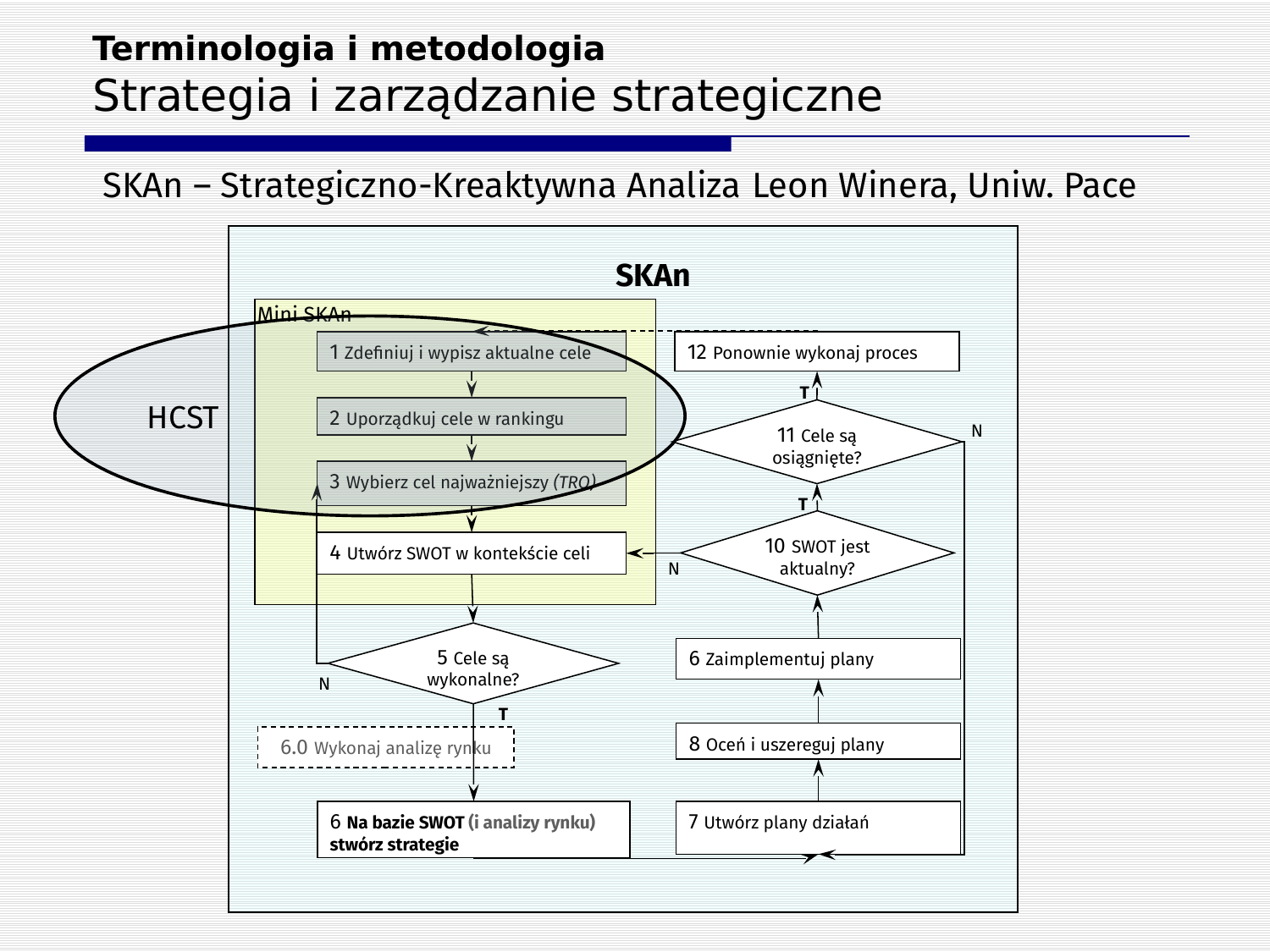

# Terminologia i metodologia Strategia i zarządzanie strategiczne
SKAn – Strategiczno-Kreaktywna Analiza Leon Winera, Uniw. Pace

SKAn
Mini SKAn
1 Zdefiniuj i wypisz aktualne cele
12 Ponownie wykonaj proces
T
11 Cele są osiągnięte?
N
2 Uporządkuj cele w rankingu
3 Wybierz cel najważniejszy (TRO)
T
10 SWOT jest aktualny?
N
4 Utwórz SWOT w kontekście celi
5 Cele są wykonalne?
N
T
6 Zaimplementuj plany
8 Oceń i uszereguj plany
6.0 Wykonaj analizę rynku
6 Na bazie SWOT (i analizy rynku) stwórz strategie
7 Utwórz plany działań
HCST